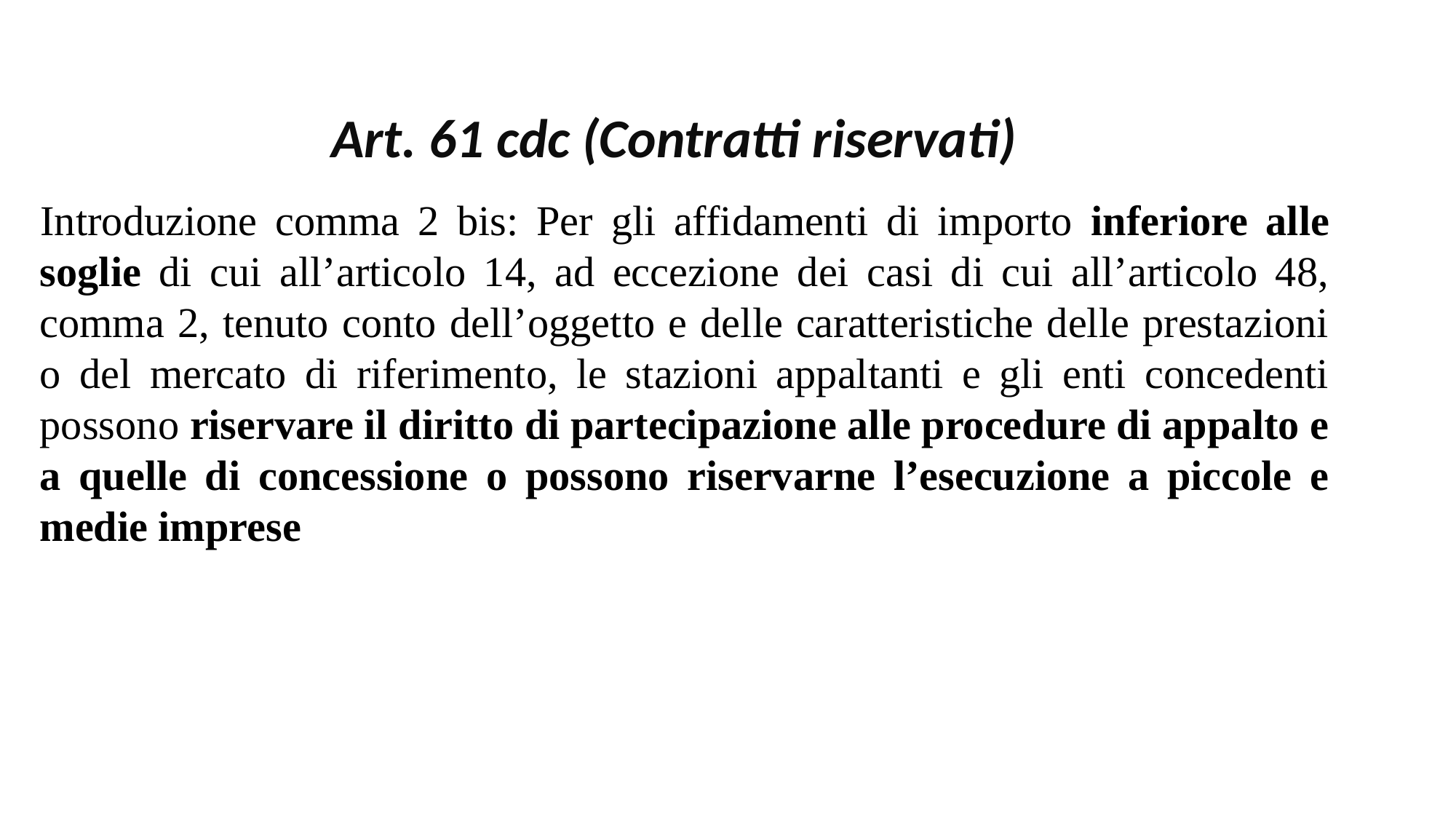

Art. 61 cdc (Contratti riservati)

Introduzione comma 2 bis: Per gli affidamenti di importo inferiore alle soglie di cui all’articolo 14, ad eccezione dei casi di cui all’articolo 48, comma 2, tenuto conto dell’oggetto e delle caratteristiche delle prestazioni o del mercato di riferimento, le stazioni appaltanti e gli enti concedenti possono riservare il diritto di partecipazione alle procedure di appalto e a quelle di concessione o possono riservarne l’esecuzione a piccole e medie imprese